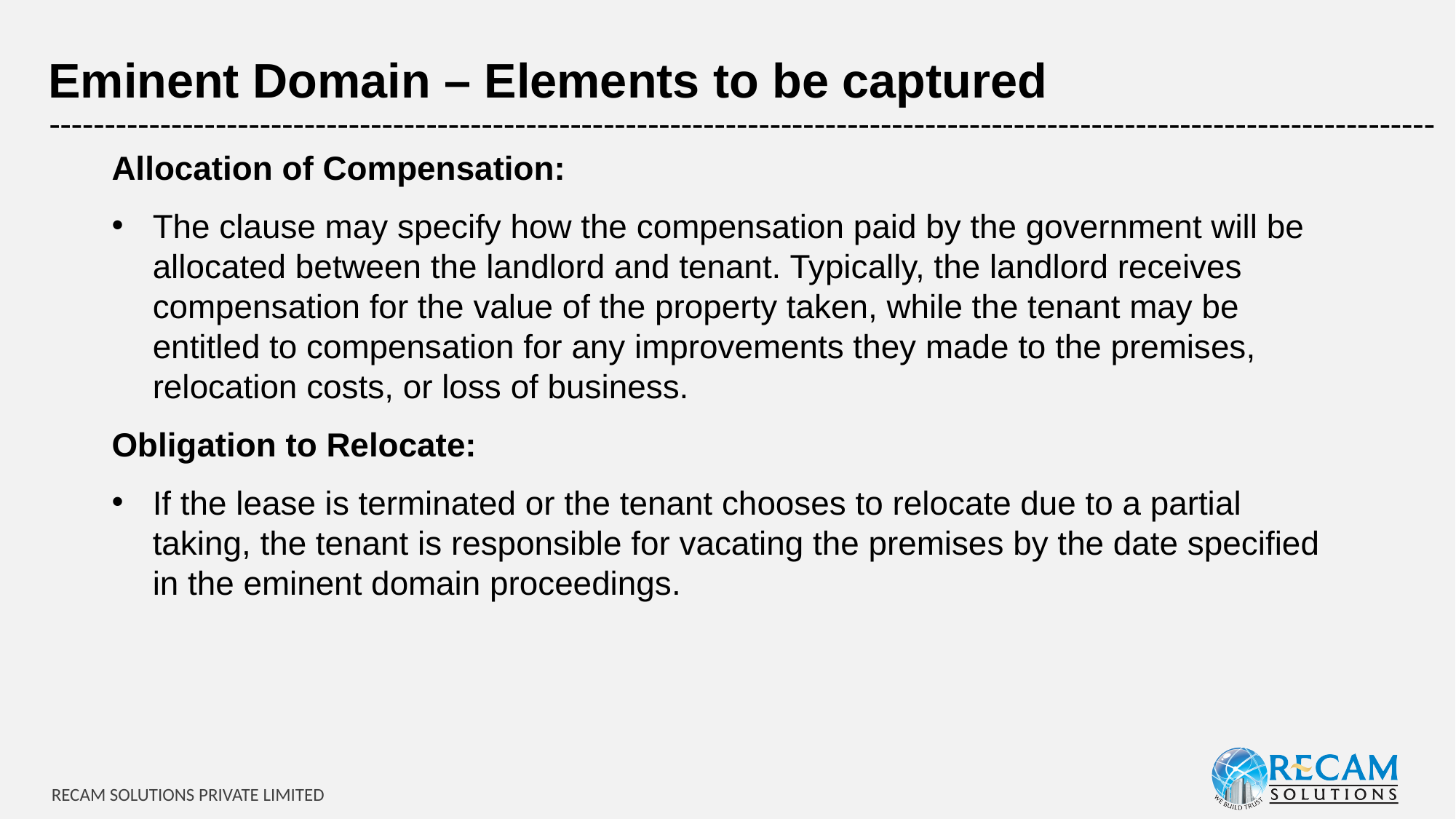

Eminent Domain – Elements to be captured
-----------------------------------------------------------------------------------------------------------------------------
Allocation of Compensation:
The clause may specify how the compensation paid by the government will be allocated between the landlord and tenant. Typically, the landlord receives compensation for the value of the property taken, while the tenant may be entitled to compensation for any improvements they made to the premises, relocation costs, or loss of business.
Obligation to Relocate:
If the lease is terminated or the tenant chooses to relocate due to a partial taking, the tenant is responsible for vacating the premises by the date specified in the eminent domain proceedings.
RECAM SOLUTIONS PRIVATE LIMITED